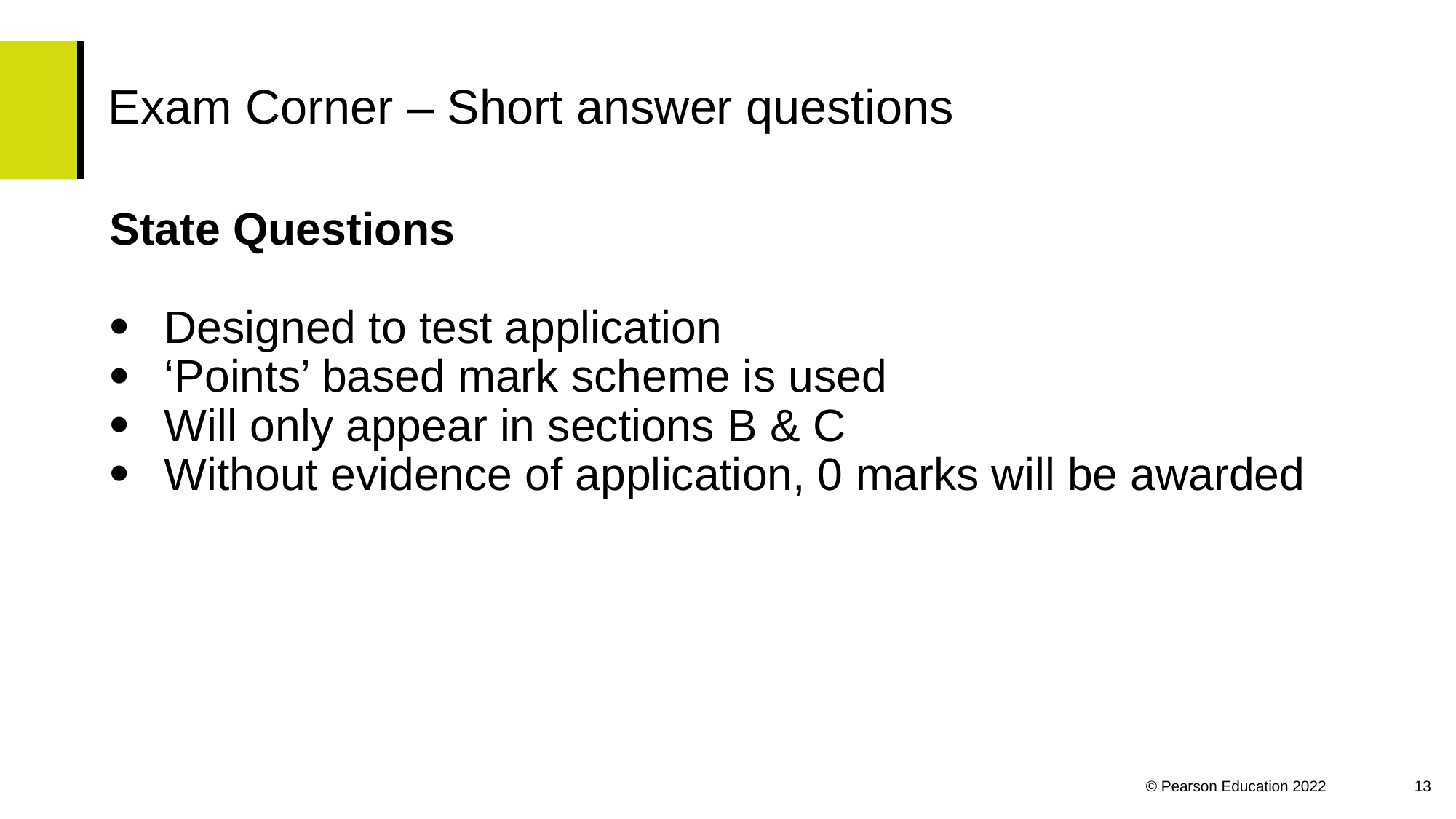

# Exam Corner – Short answer questions
State Questions

Designed to test application
‘Points’ based mark scheme is used
Will only appear in sections B & C
Without evidence of application, 0 marks will be awarded